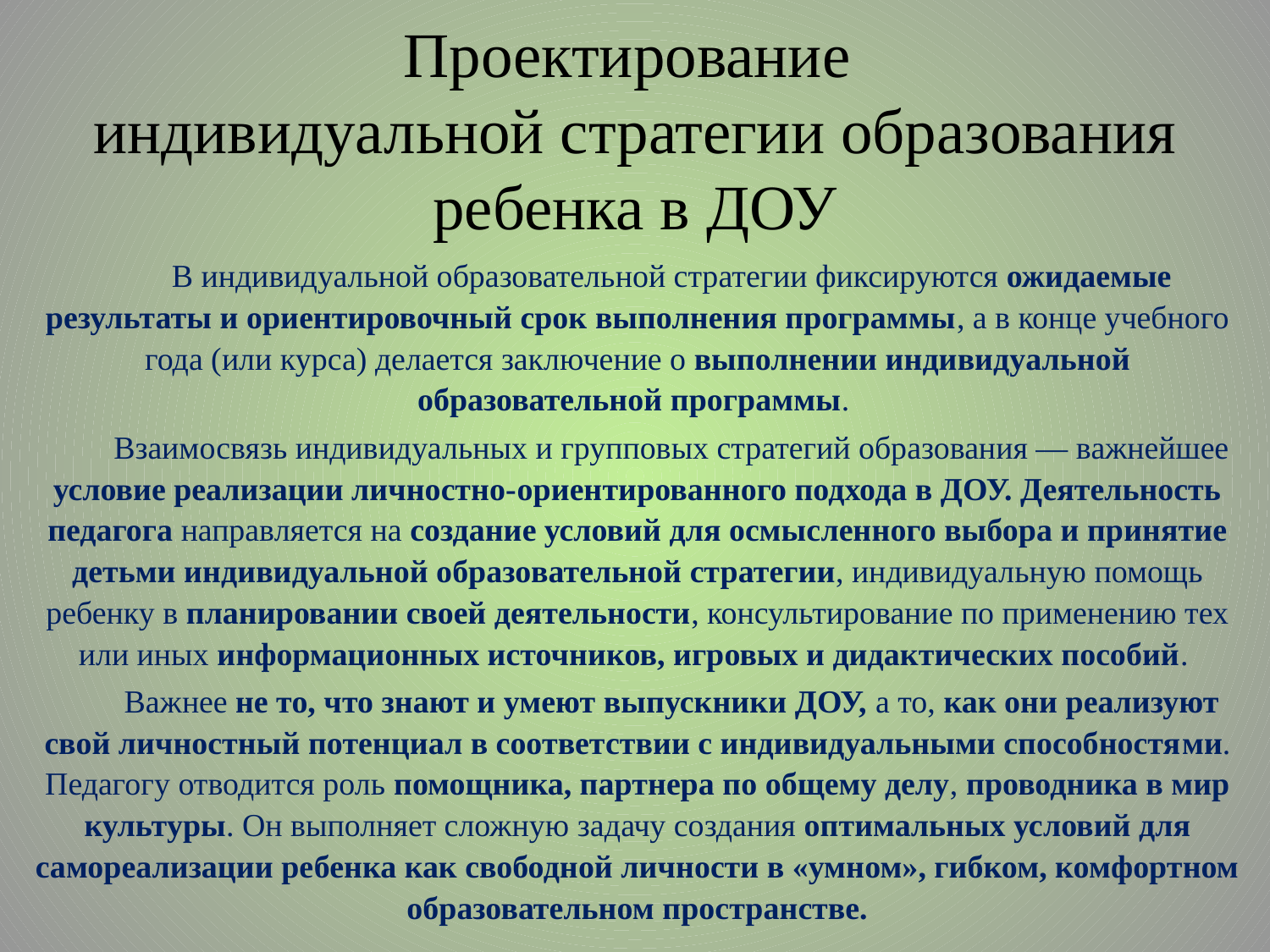

# Проектирование индивиду­альной стратегии образования ребенка в ДОУ
В индивидуальной образователь­ной стратегии фиксируются ожидаемые результаты и ориентировочный срок выполнения программы, а в конце учебного года (или курса) делается заклю­чение о выполнении индивиду­альной образовательной программы.
Взаимосвязь индивиду­альных и групповых стратегий образования — важнейшее ус­ловие реализации личностно-­ориентированного подхода в ДОУ. Деятельность педагога направляется на создание условий для осмыс­ленного выбора и принятие детьми индивидуальной образо­вательной стратегии, индивиду­альную помощь ребенку в планировании своей деятельности, консультирование по применению тех или иных информаци­онных источников, игровых и дидактических пособий.
Важ­нее не то, что знают и умеют выпускники ДОУ, а то, как они реализуют свой личностный потенциал в соответствии с индивидуальными способностя­ми. Педагогу отводится роль помощника, партнера по общему делу, проводника в мир культу­ры. Он выполняет сложную за­дачу создания оптимальных ус­ловий для самореализации ре­бенка как свободной личности в «умном», гибком, комфортном образовательном пространстве.